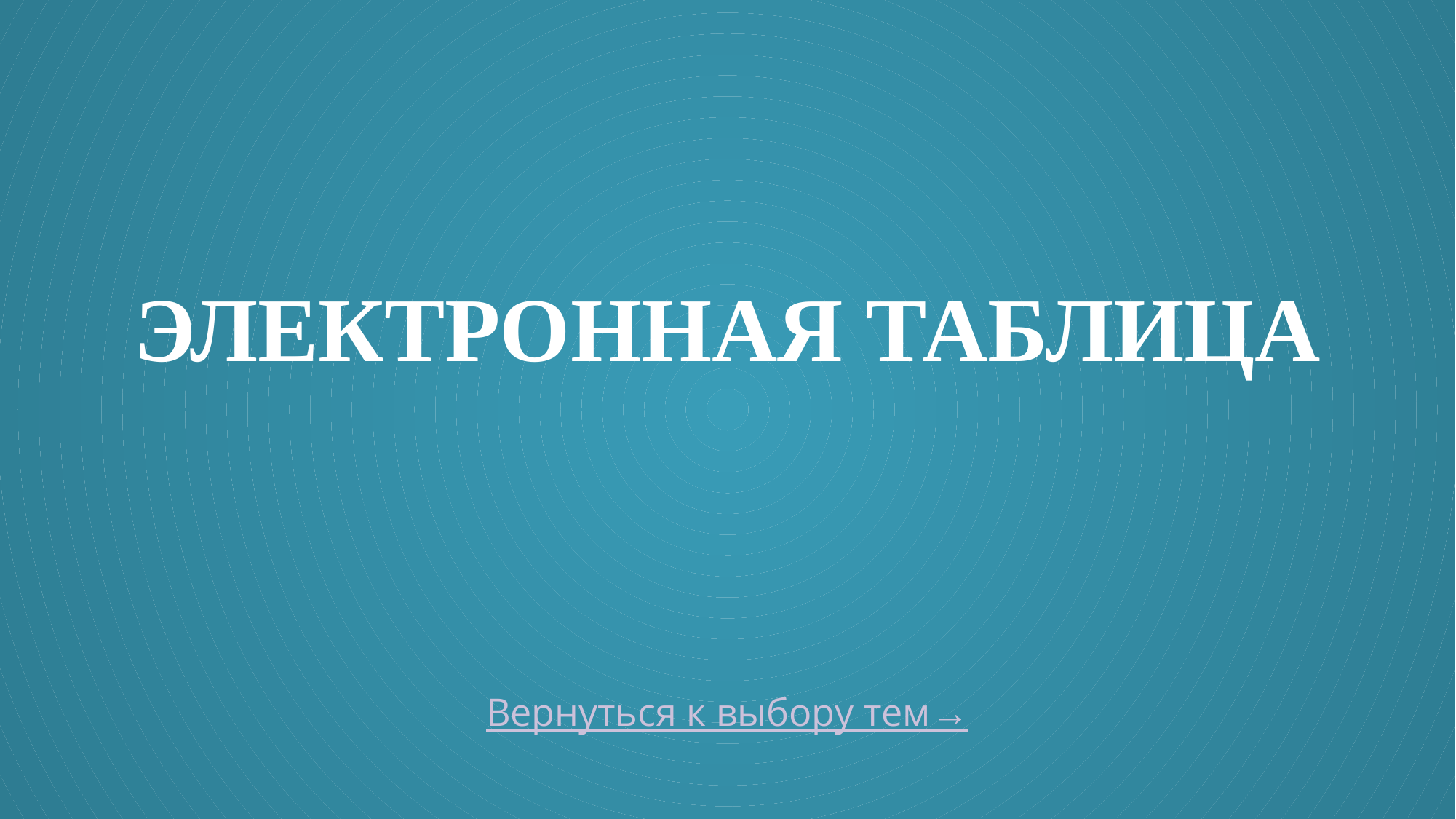

# Электронная таблица
Вернуться к выбору тем→